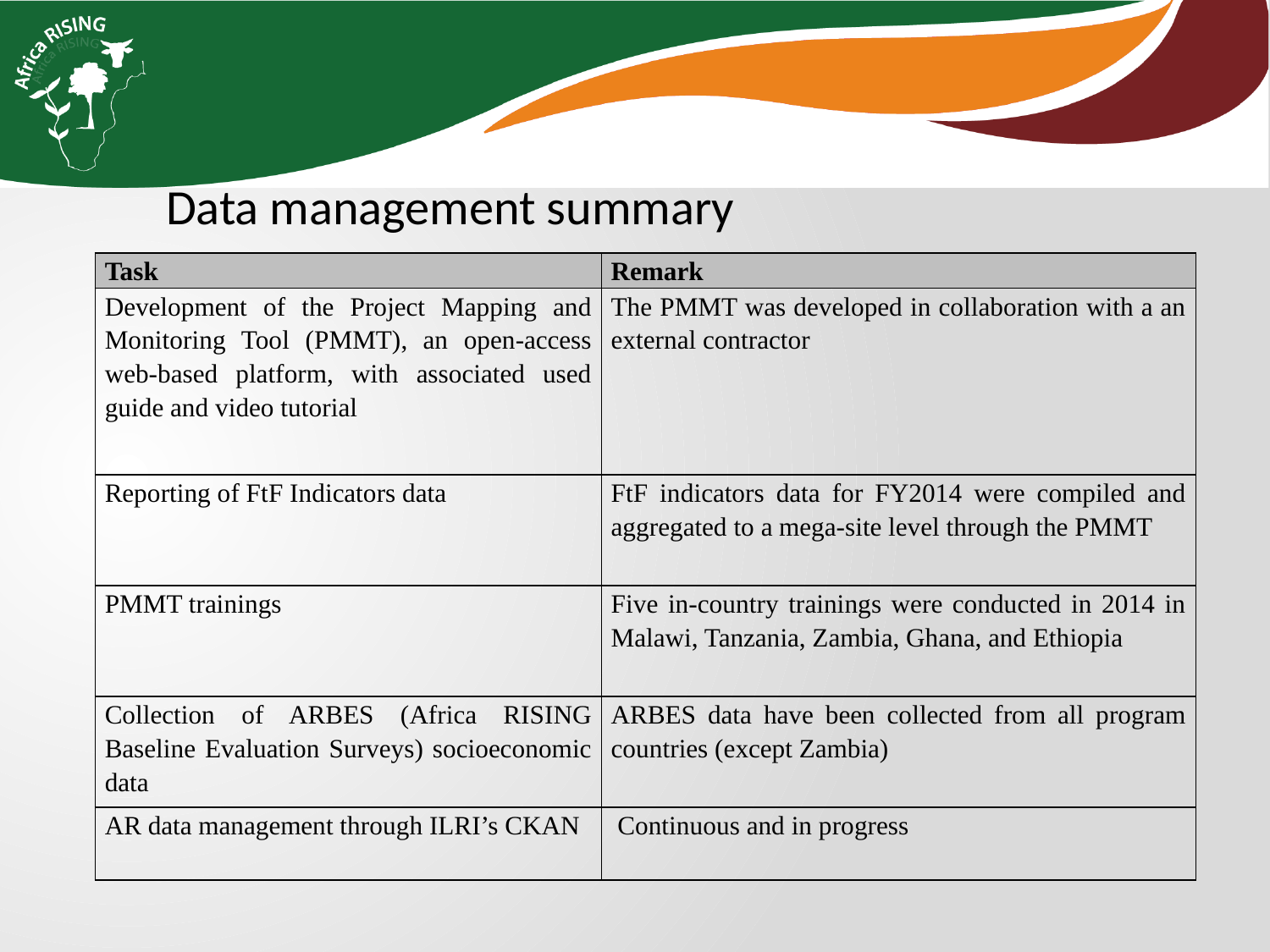

Data management summary
| Task | Remark |
| --- | --- |
| Development of the Project Mapping and Monitoring Tool (PMMT), an open-access web-based platform, with associated used guide and video tutorial | The PMMT was developed in collaboration with a an external contractor |
| Reporting of FtF Indicators data | FtF indicators data for FY2014 were compiled and aggregated to a mega-site level through the PMMT |
| PMMT trainings | Five in-country trainings were conducted in 2014 in Malawi, Tanzania, Zambia, Ghana, and Ethiopia |
| Collection of ARBES (Africa RISING Baseline Evaluation Surveys) socioeconomic data | ARBES data have been collected from all program countries (except Zambia) |
| AR data management through ILRI’s CKAN | Continuous and in progress |